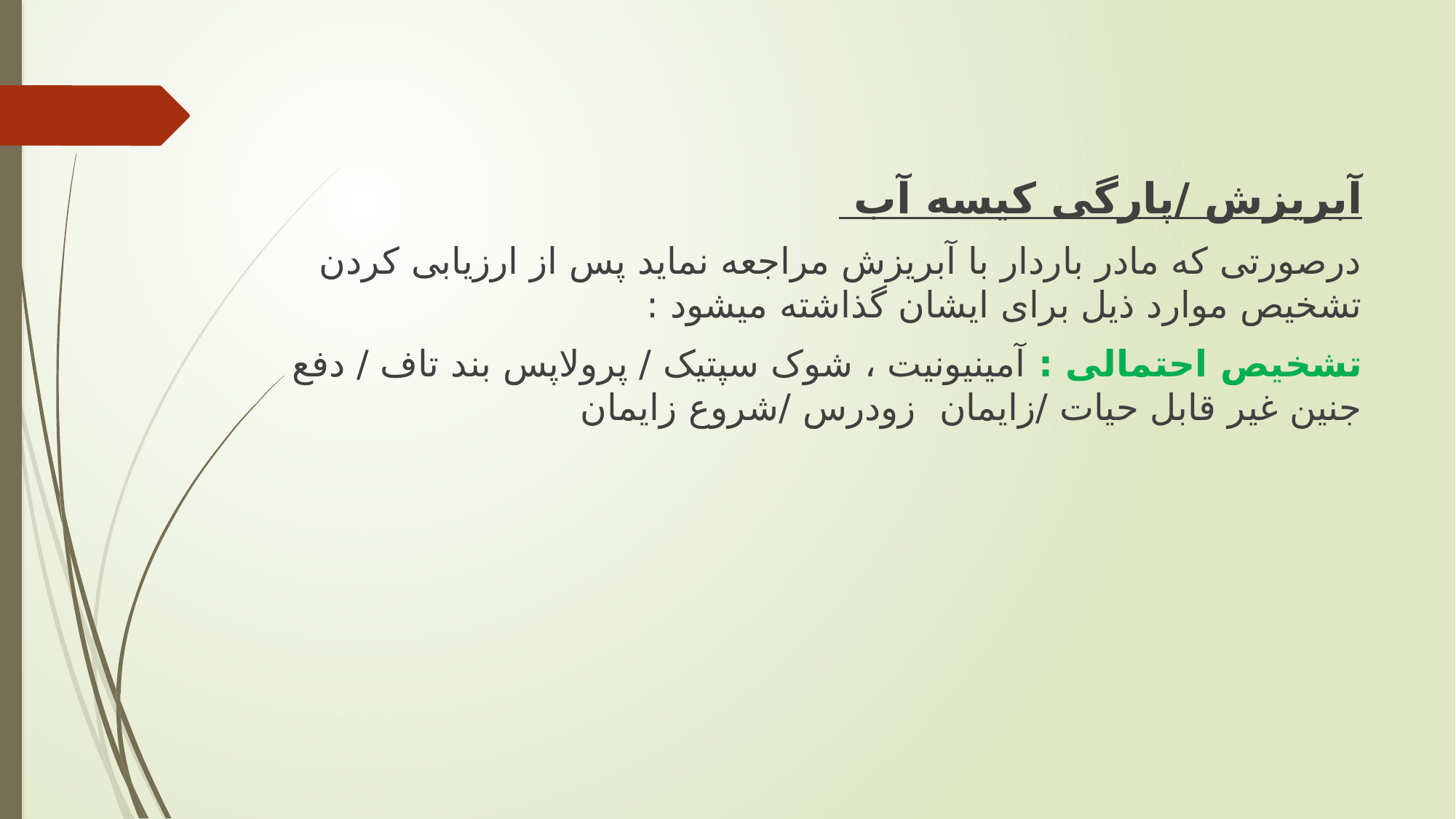

آبریزش /پارگی کیسه آب
درصورتی که مادر باردار با آبریزش مراجعه نماید پس از ارزیابی کردن تشخیص موارد ذیل برای ایشان گذاشته میشود :
تشخیص احتمالی : آمینیونیت ، شوک سپتیک / پرولاپس بند تاف / دفع جنین غیر قابل حیات /زایمان  زودرس /شروع زایمان